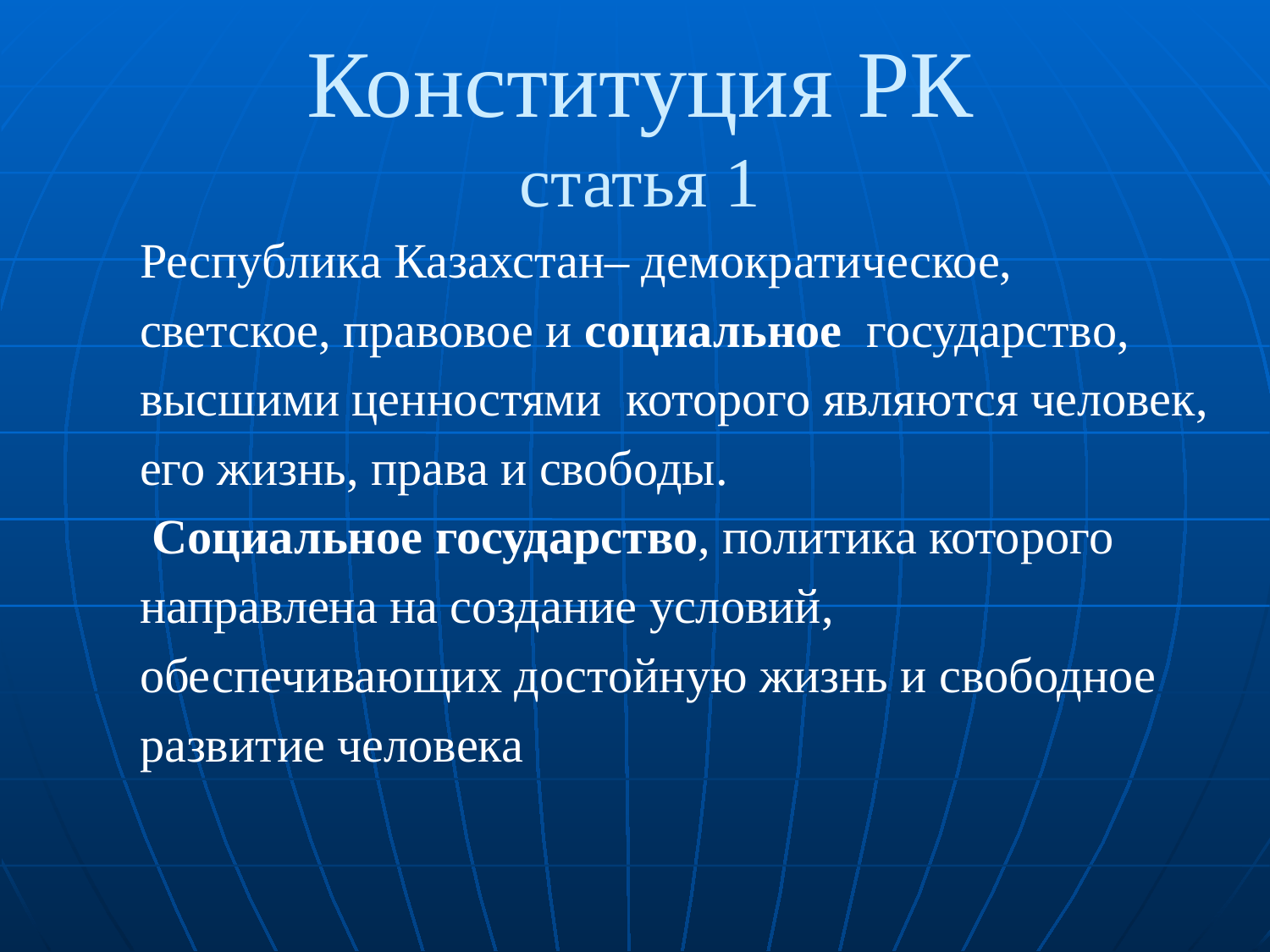

# Конституция РК статья 1
Республика Казахстан– демократическое,
светское, правовое и социальное  государство,
высшими ценностями  которого являются человек,
его жизнь, права и свободы.
 Социальное государство, политика которого
направлена на создание условий,
обеспечивающих достойную жизнь и свободное
развитие человека